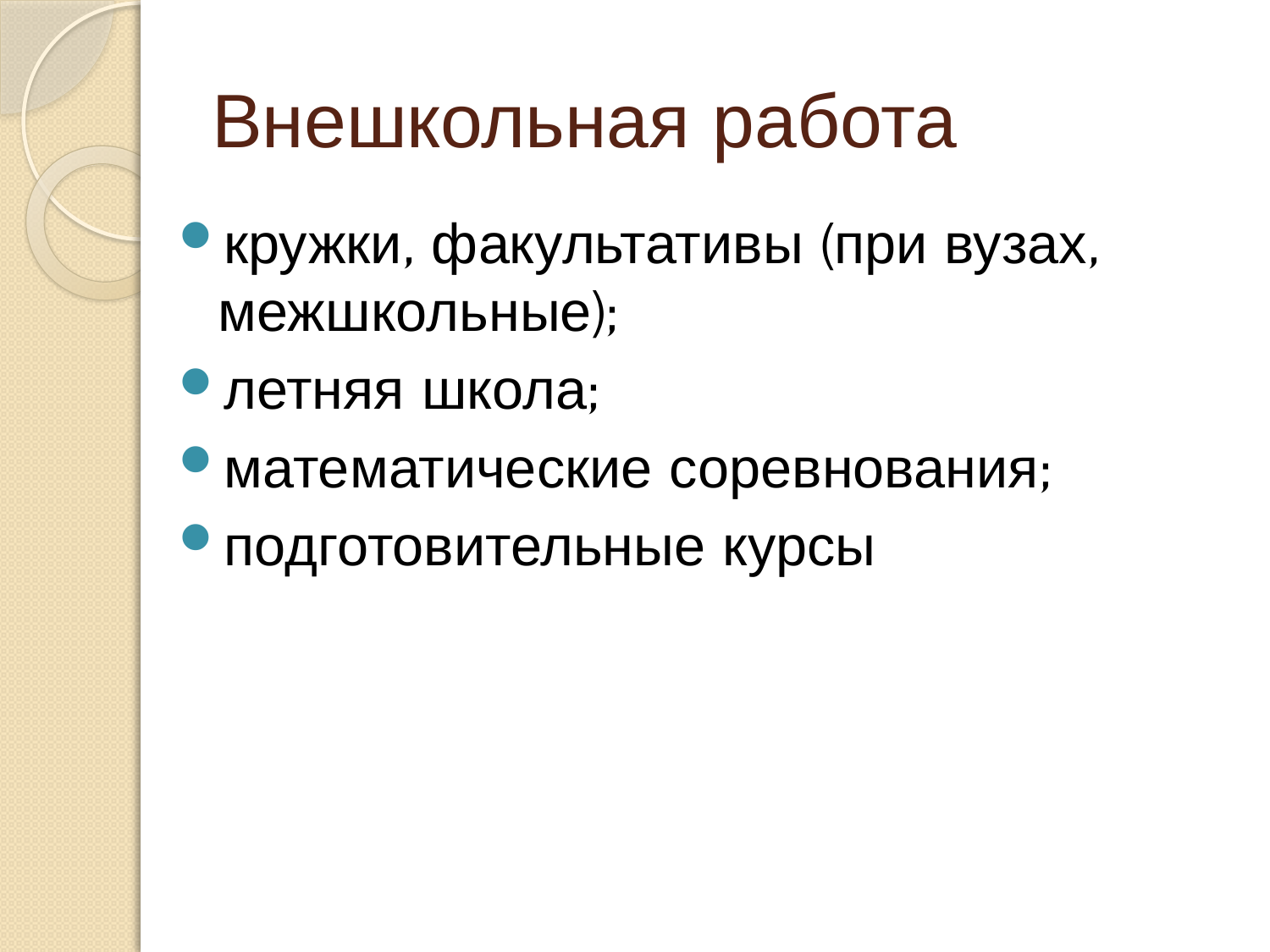

# Внешкольная работа
кружки, факультативы (при вузах, межшкольные);
летняя школа;
математические соревнования;
подготовительные курсы